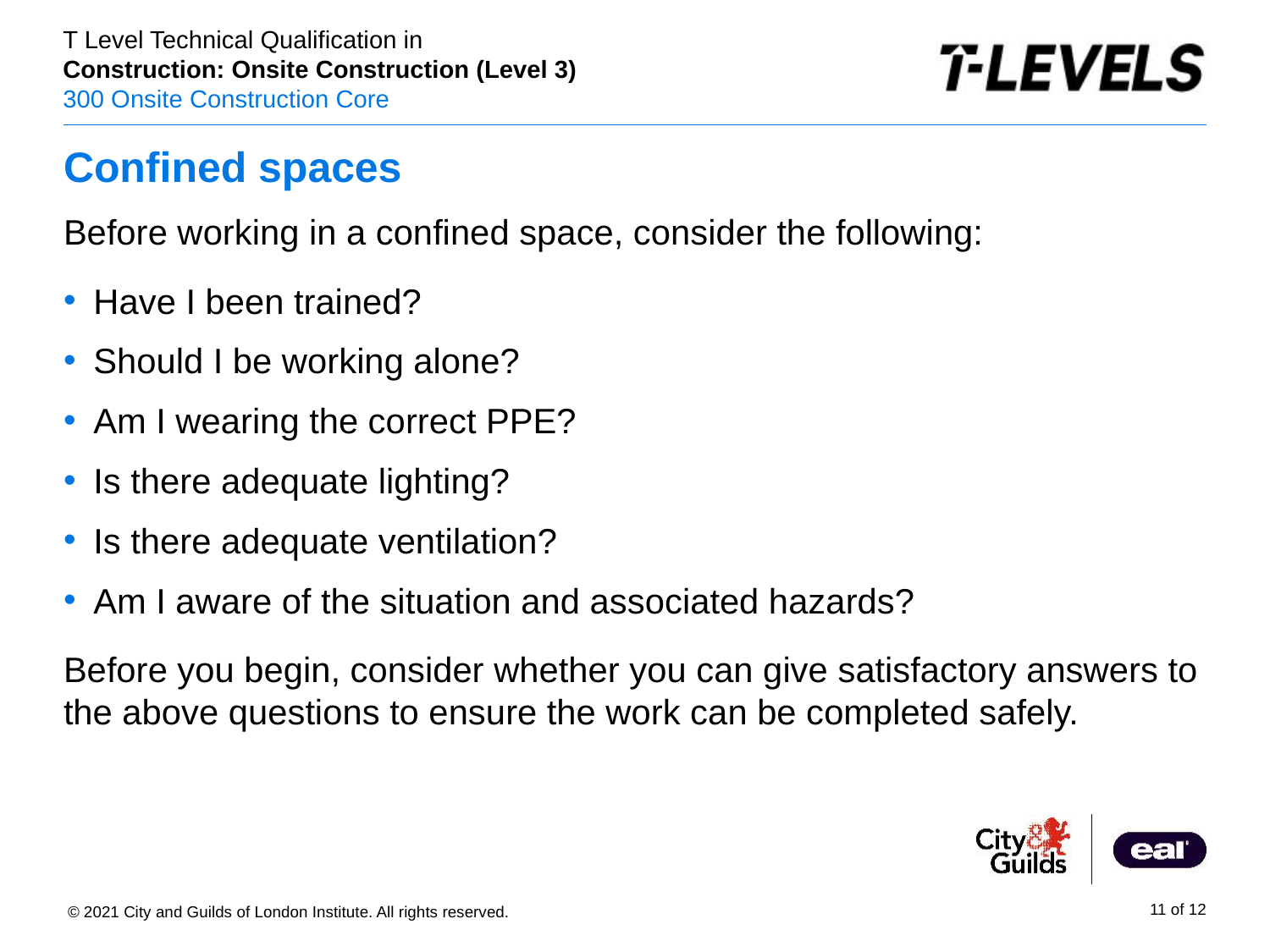

# Confined spaces
Before working in a confined space, consider the following:
Have I been trained?
Should I be working alone?
Am I wearing the correct PPE?
Is there adequate lighting?
Is there adequate ventilation?
Am I aware of the situation and associated hazards?
Before you begin, consider whether you can give satisfactory answers to the above questions to ensure the work can be completed safely.